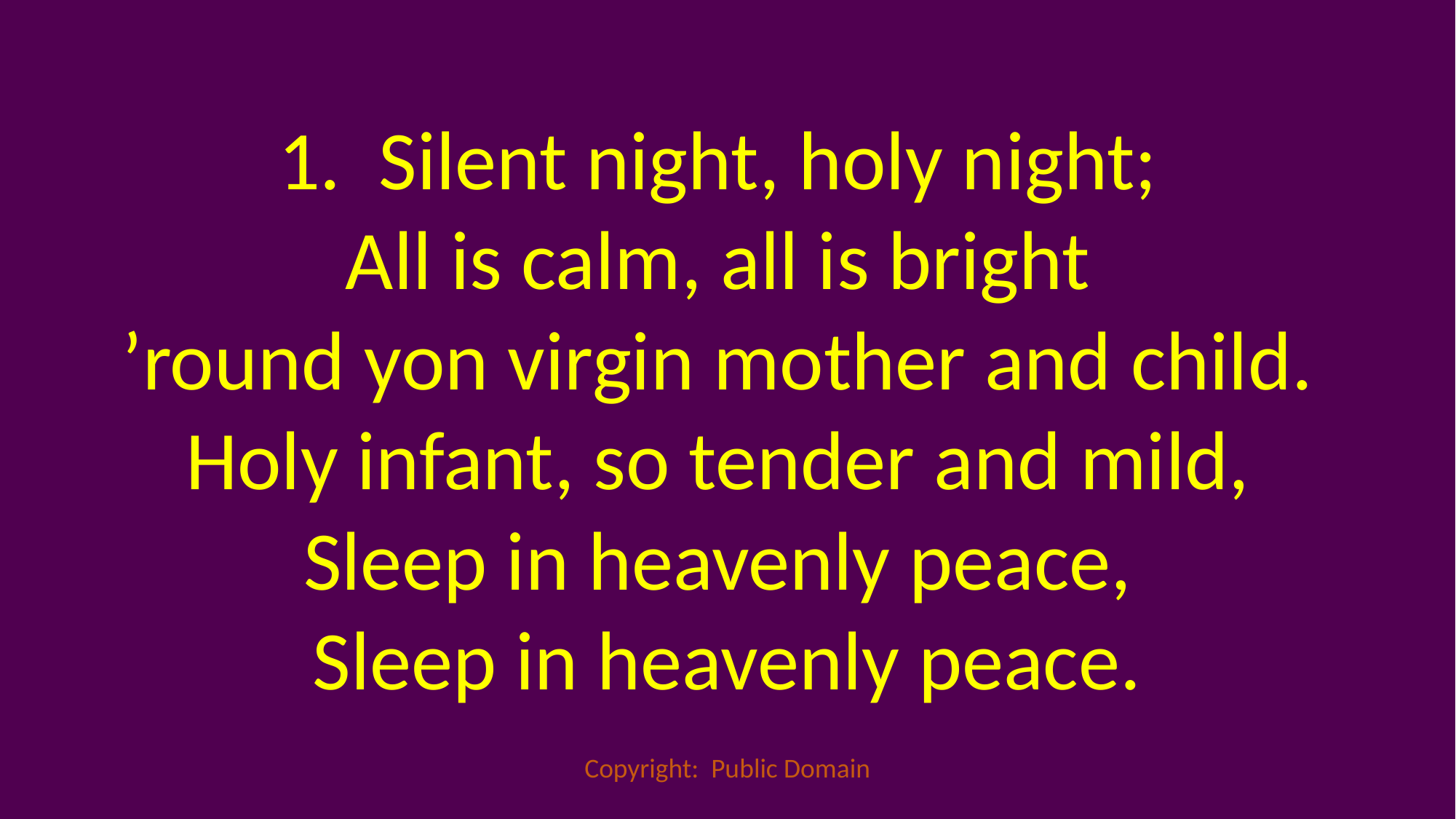

1.  Silent night, holy night;
All is calm, all is bright
’round yon virgin mother and child.
Holy infant, so tender and mild,
Sleep in heavenly peace,
Sleep in heavenly peace.
Copyright:  Public Domain